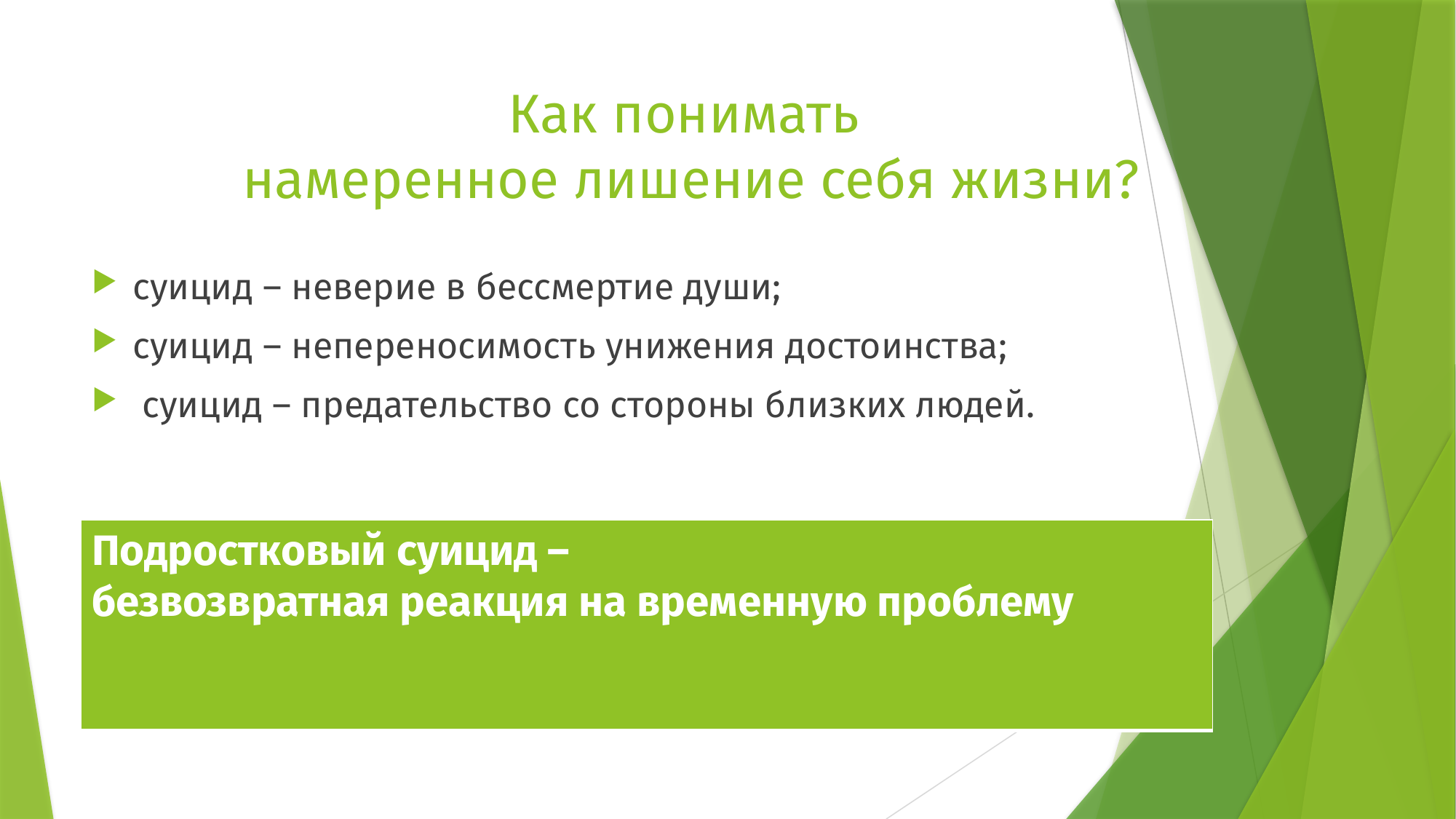

# Как понимать намеренное лишение себя жизни?
суицид – неверие в бессмертие души;
суицид – непереносимость унижения достоинства;
 суицид – предательство со стороны близких людей.

| Подростковый суицид – безвозвратная реакция на временную проблему |
| --- |